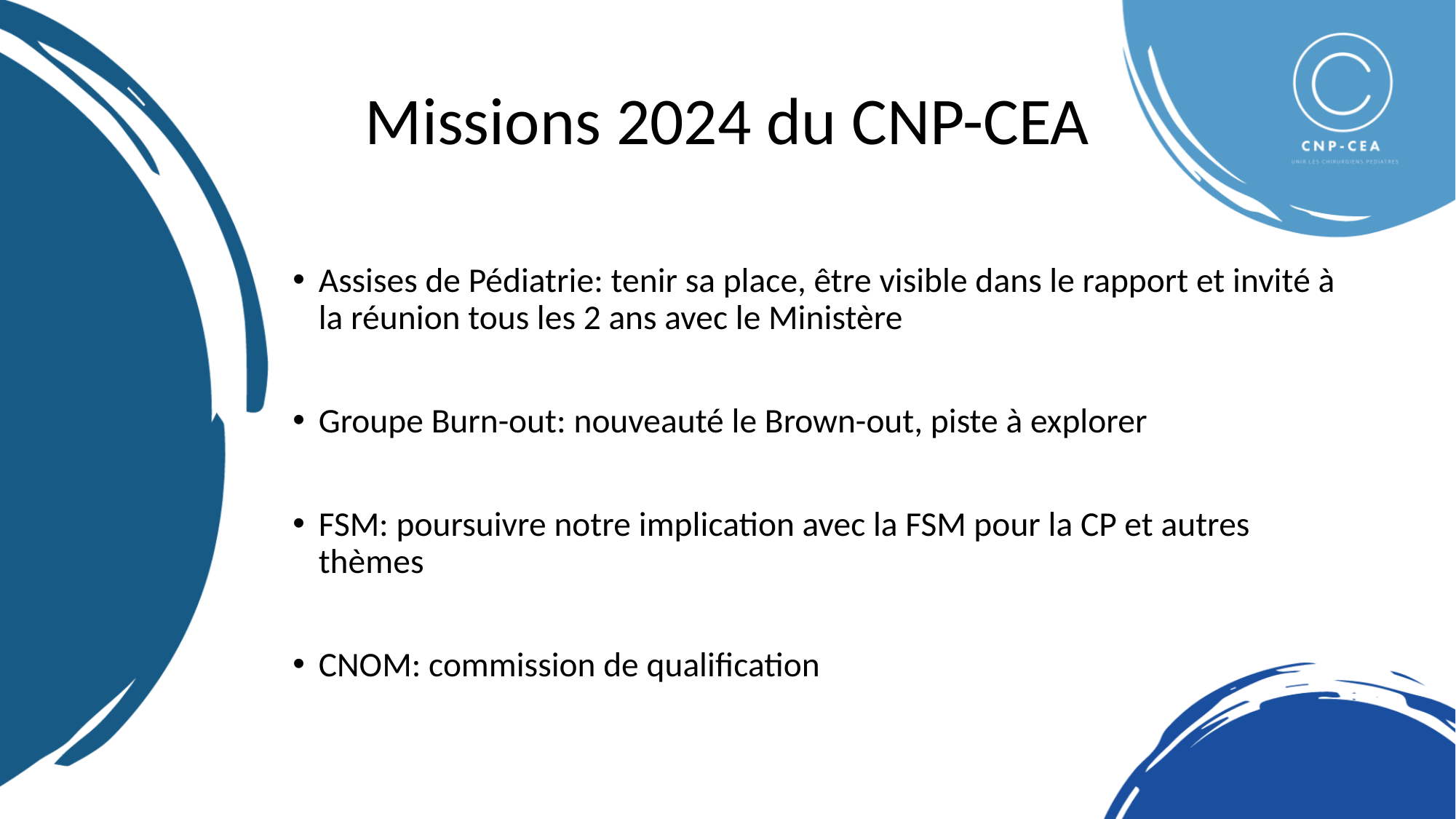

# Missions 2024 du CNP-CEA
Assises de Pédiatrie: tenir sa place, être visible dans le rapport et invité à la réunion tous les 2 ans avec le Ministère

Groupe Burn-out: nouveauté le Brown-out, piste à explorer

FSM: poursuivre notre implication avec la FSM pour la CP et autres thèmes

CNOM: commission de qualification